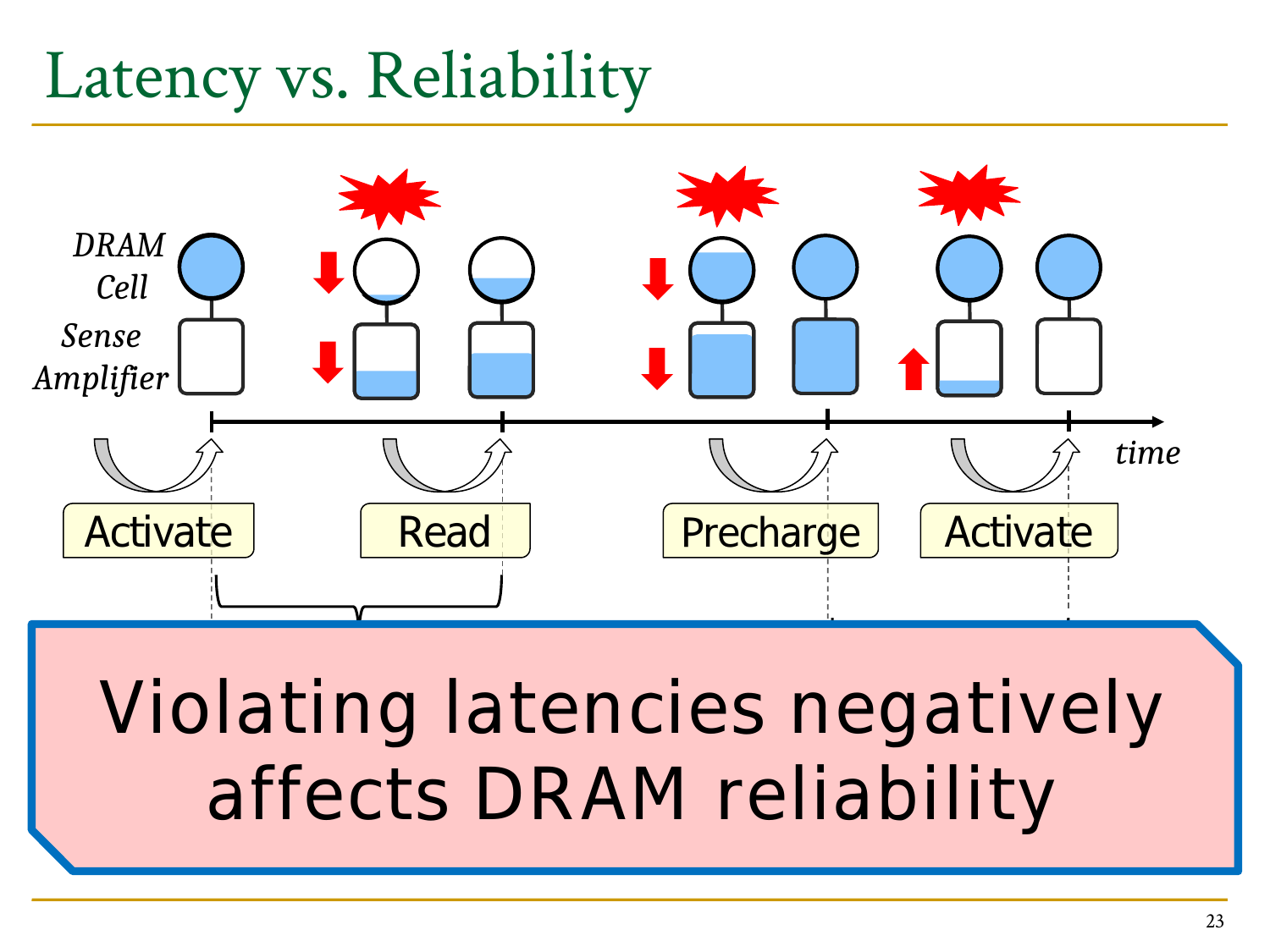

# Latency vs. Reliability

DRAM
 Cell

Sense Amplifier

time

Read

Precharge

Activate

Activate

Violating latencies negatively affects DRAM reliability
Ready-to-access
Latency
Precharge
Latency
Activation Latency
23